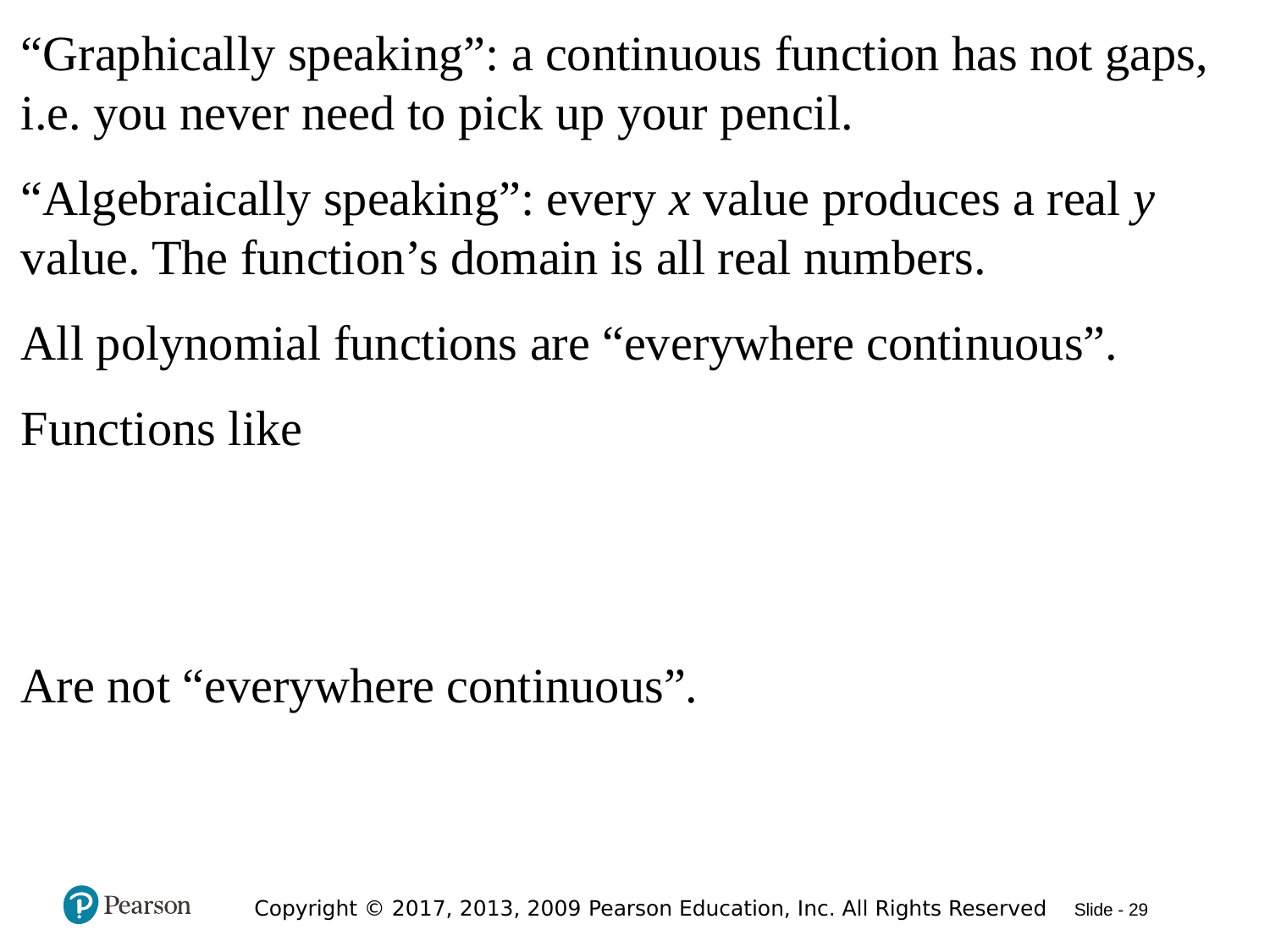

“Graphically speaking”: a continuous function has not gaps, i.e. you never need to pick up your pencil.
“Algebraically speaking”: every x value produces a real y value. The function’s domain is all real numbers.
All polynomial functions are “everywhere continuous”.
Functions like

Are not “everywhere continuous”.